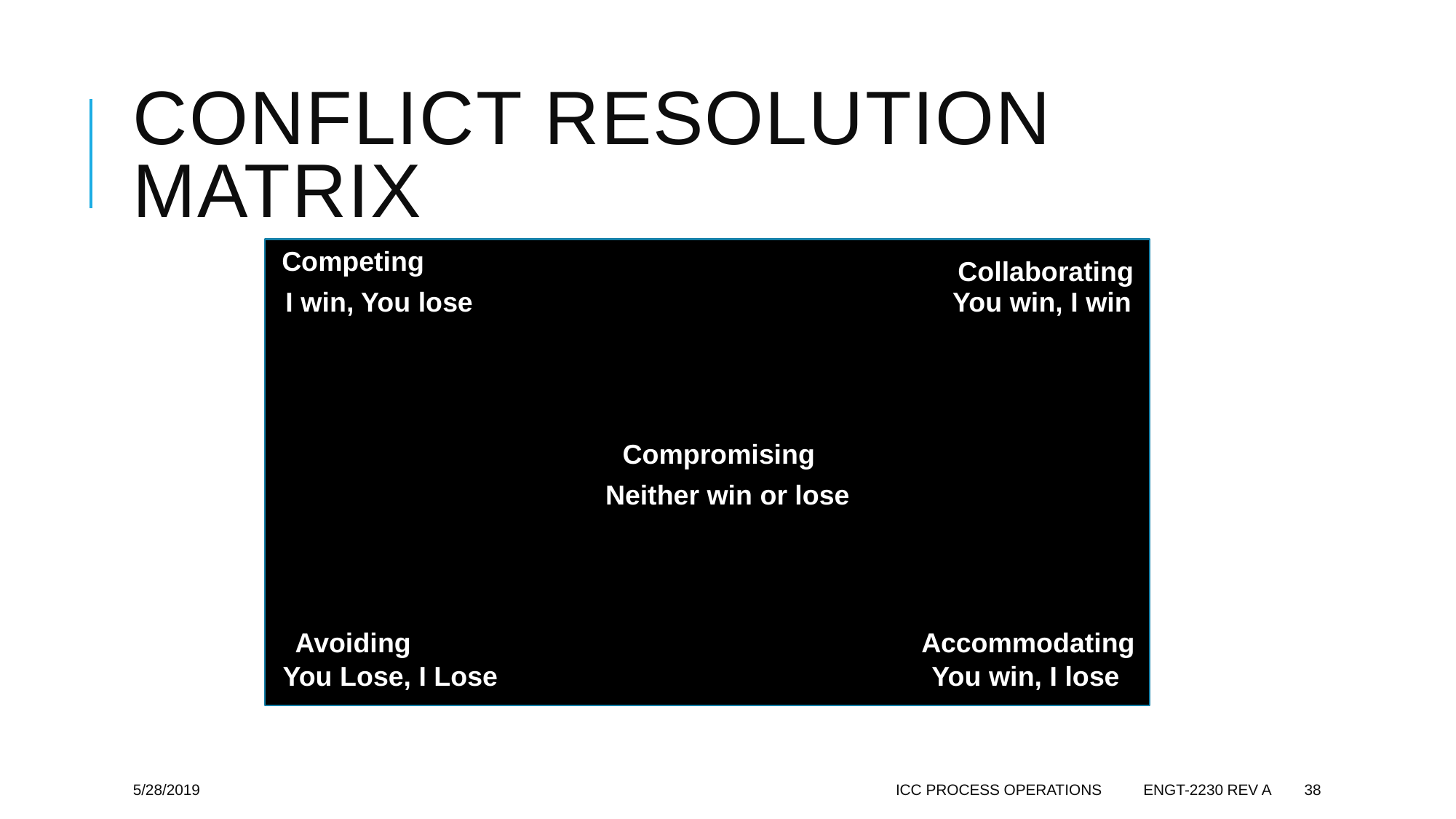

# Conflict resolution matrix
Competing

Collaborating
I win, You lose
You win, I win
Compromising
Assertiveness
Unassertive>>>>>Assertive
Neither win or lose
Avoiding
Accommodating
You Lose, I Lose
You win, I lose
You win, I lose
5/28/2019
ICC Process Operations          ENGT-2230 Rev A
38